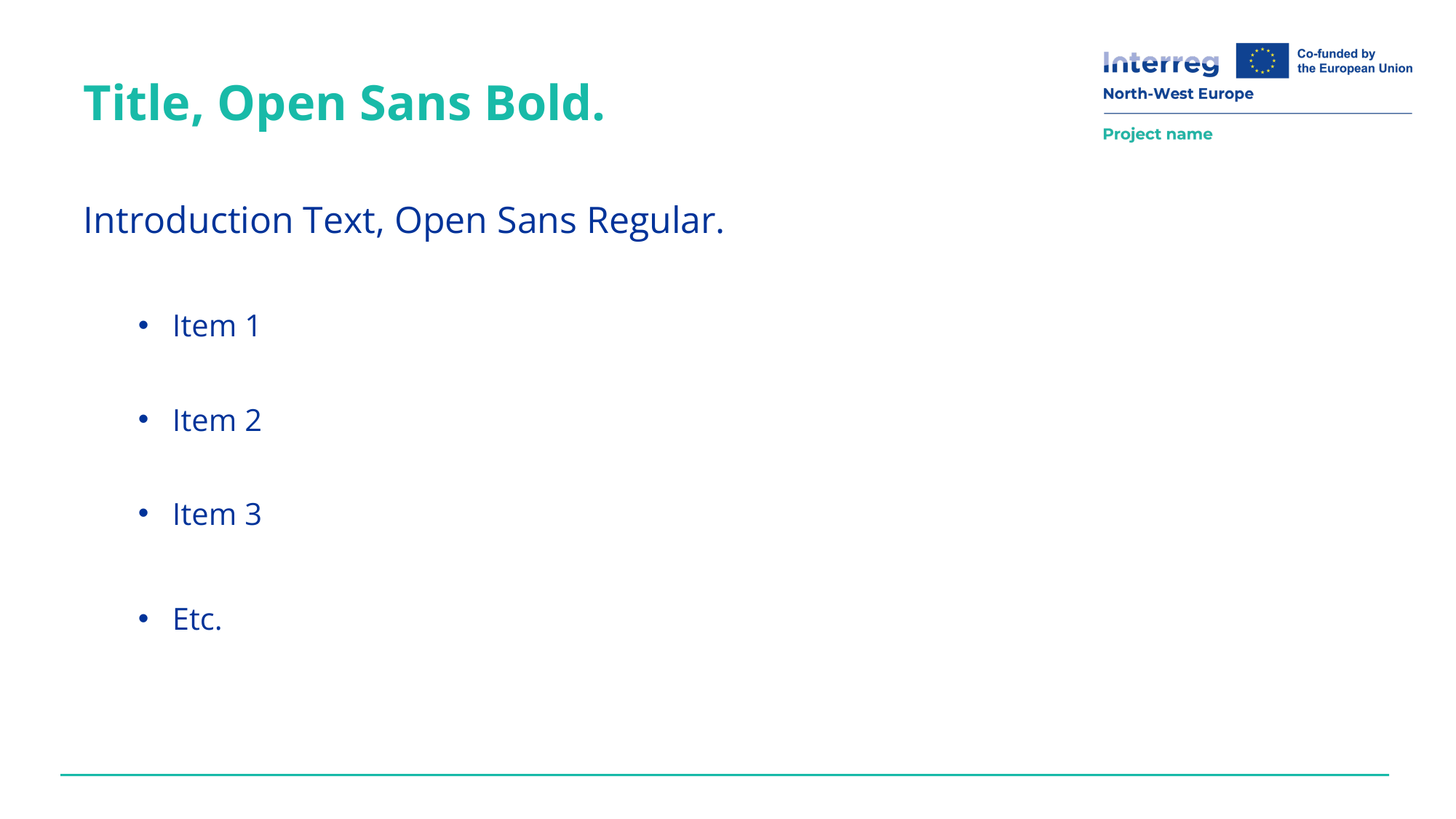

# Title, Open Sans Bold.
Introduction Text, Open Sans Regular.

Item 1

Item 2

Item 3

Etc.